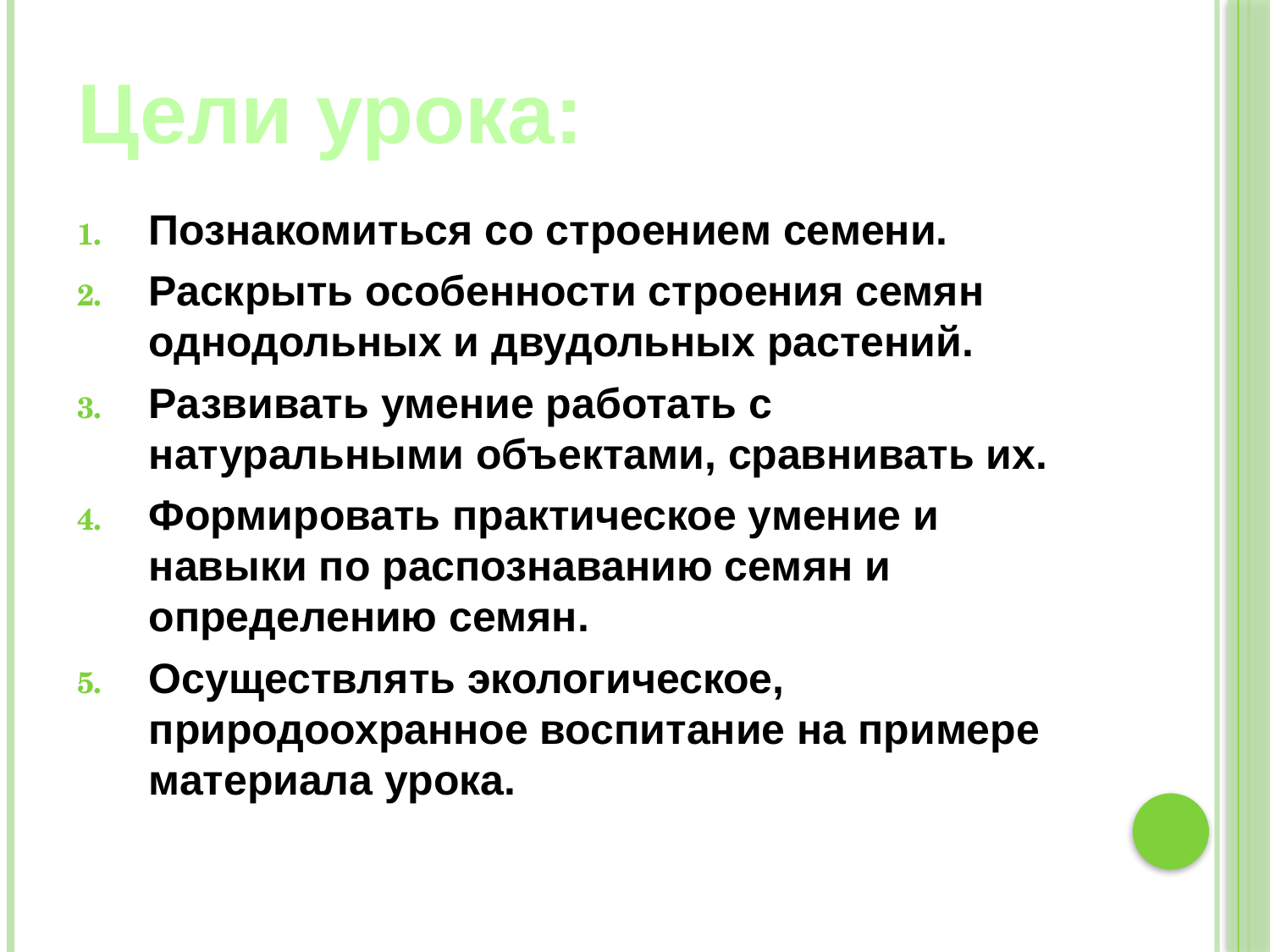

# Цели урока:
Познакомиться со строением семени.
Раскрыть особенности строения семян однодольных и двудольных растений.
Развивать умение работать с натуральными объектами, сравнивать их.
Формировать практическое умение и навыки по распознаванию семян и определению семян.
Осуществлять экологическое, природоохранное воспитание на примере материала урока.